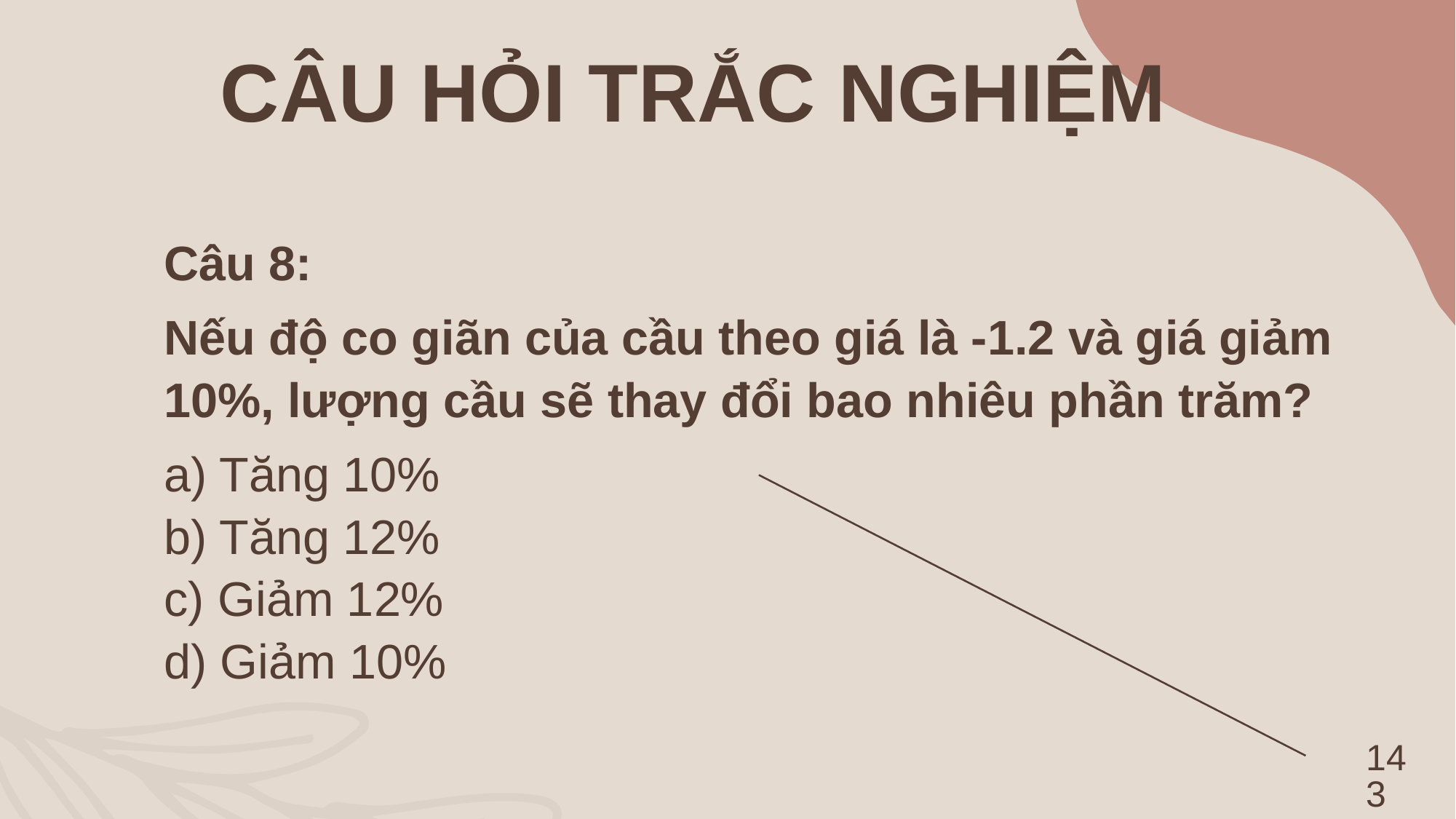

CÂU HỎI TRẮC NGHIỆM
Câu 8:
Nếu độ co giãn của cầu theo giá là -1.2 và giá giảm 10%, lượng cầu sẽ thay đổi bao nhiêu phần trăm?
a) Tăng 10%
b) Tăng 12%
c) Giảm 12%
d) Giảm 10%
143